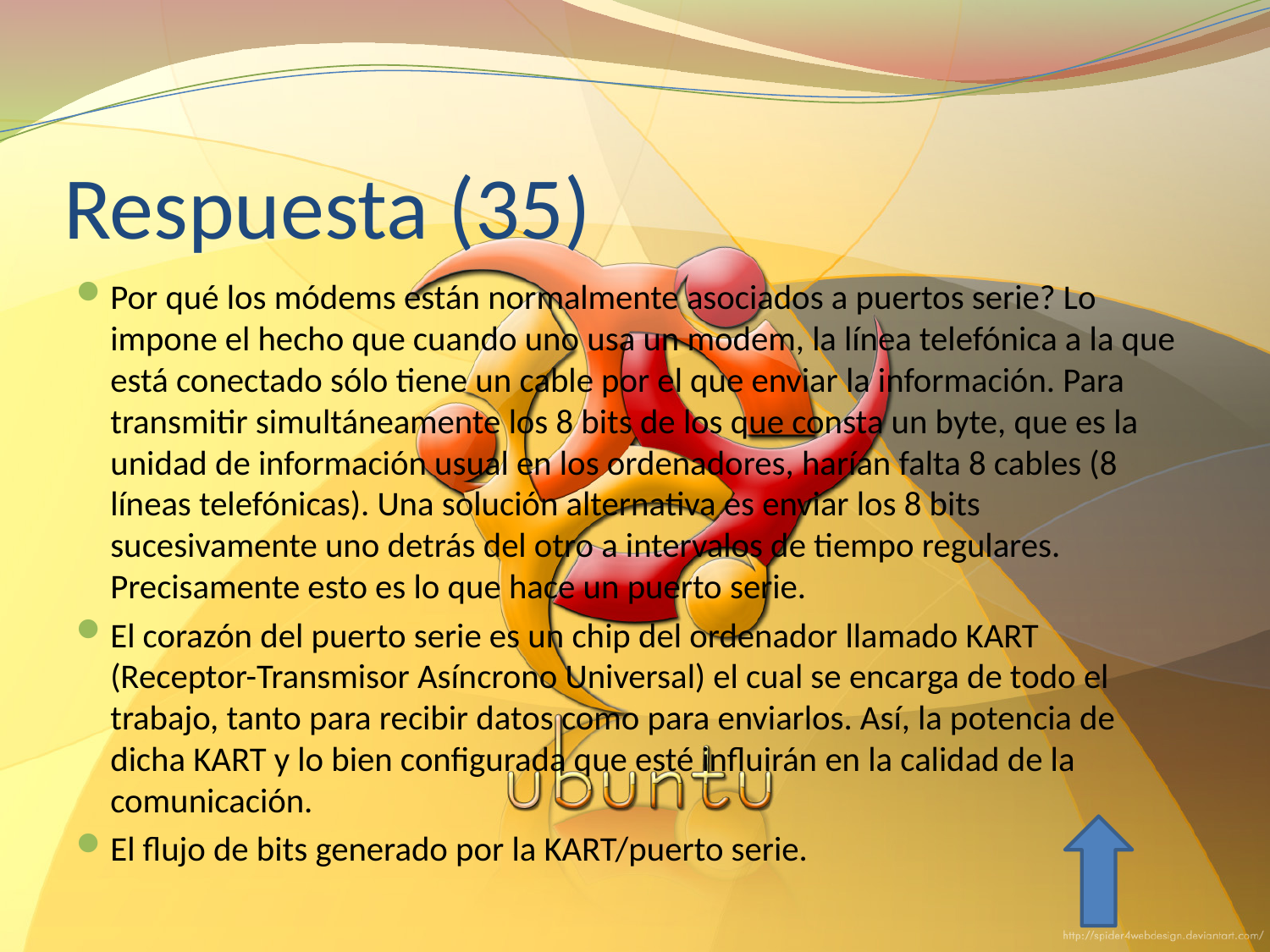

# Respuesta (35)
Por qué los módems están normalmente asociados a puertos serie? Lo impone el hecho que cuando uno usa un modem, la línea telefónica a la que está conectado sólo tiene un cable por el que enviar la información. Para transmitir simultáneamente los 8 bits de los que consta un byte, que es la unidad de información usual en los ordenadores, harían falta 8 cables (8 líneas telefónicas). Una solución alternativa es enviar los 8 bits sucesivamente uno detrás del otro a intervalos de tiempo regulares. Precisamente esto es lo que hace un puerto serie.
El corazón del puerto serie es un chip del ordenador llamado KART (Receptor-Transmisor Asíncrono Universal) el cual se encarga de todo el trabajo, tanto para recibir datos como para enviarlos. Así, la potencia de dicha KART y lo bien configurada que esté influirán en la calidad de la comunicación.
El flujo de bits generado por la KART/puerto serie.